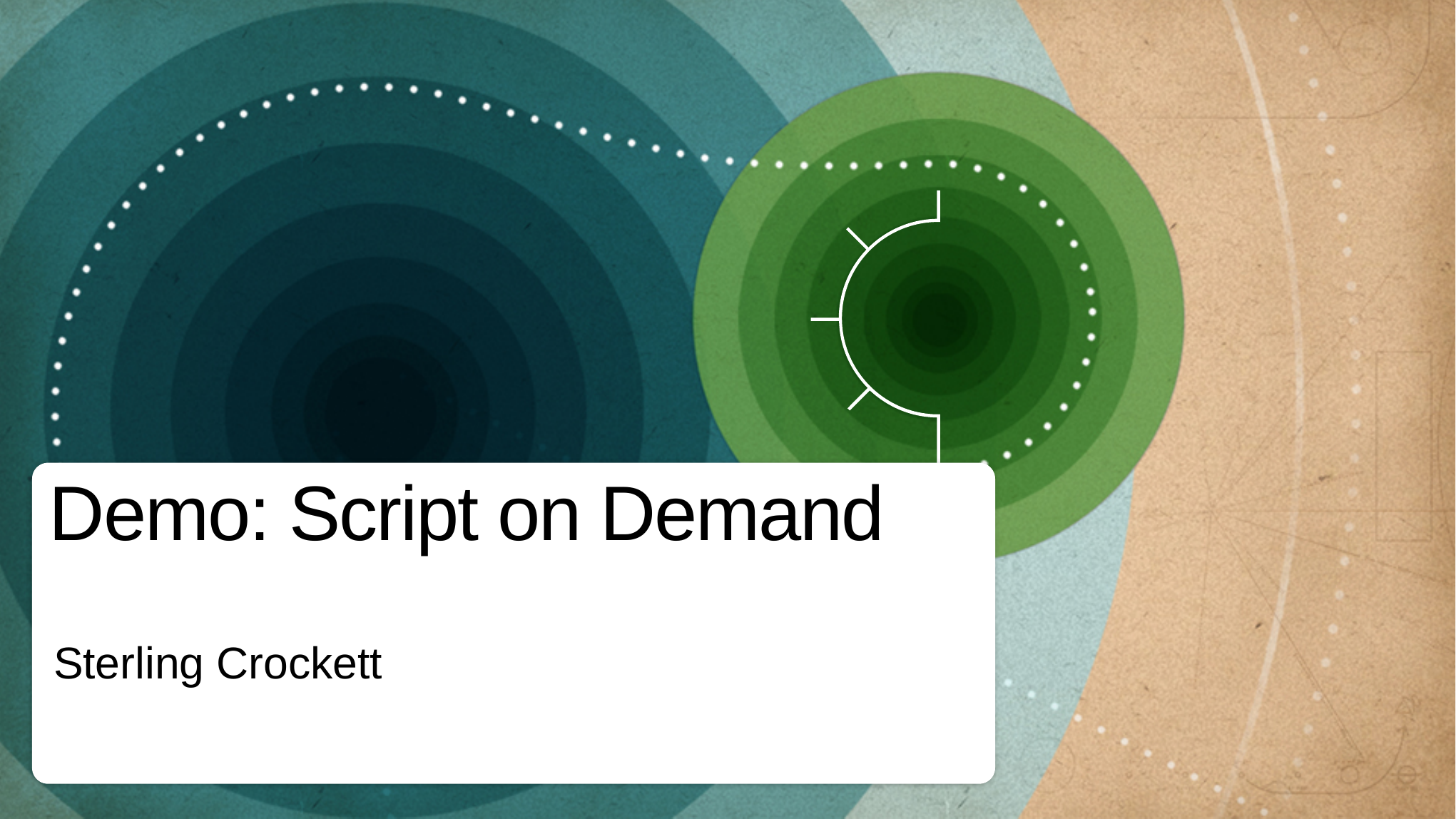

# Demo: Script on Demand
Sterling Crockett